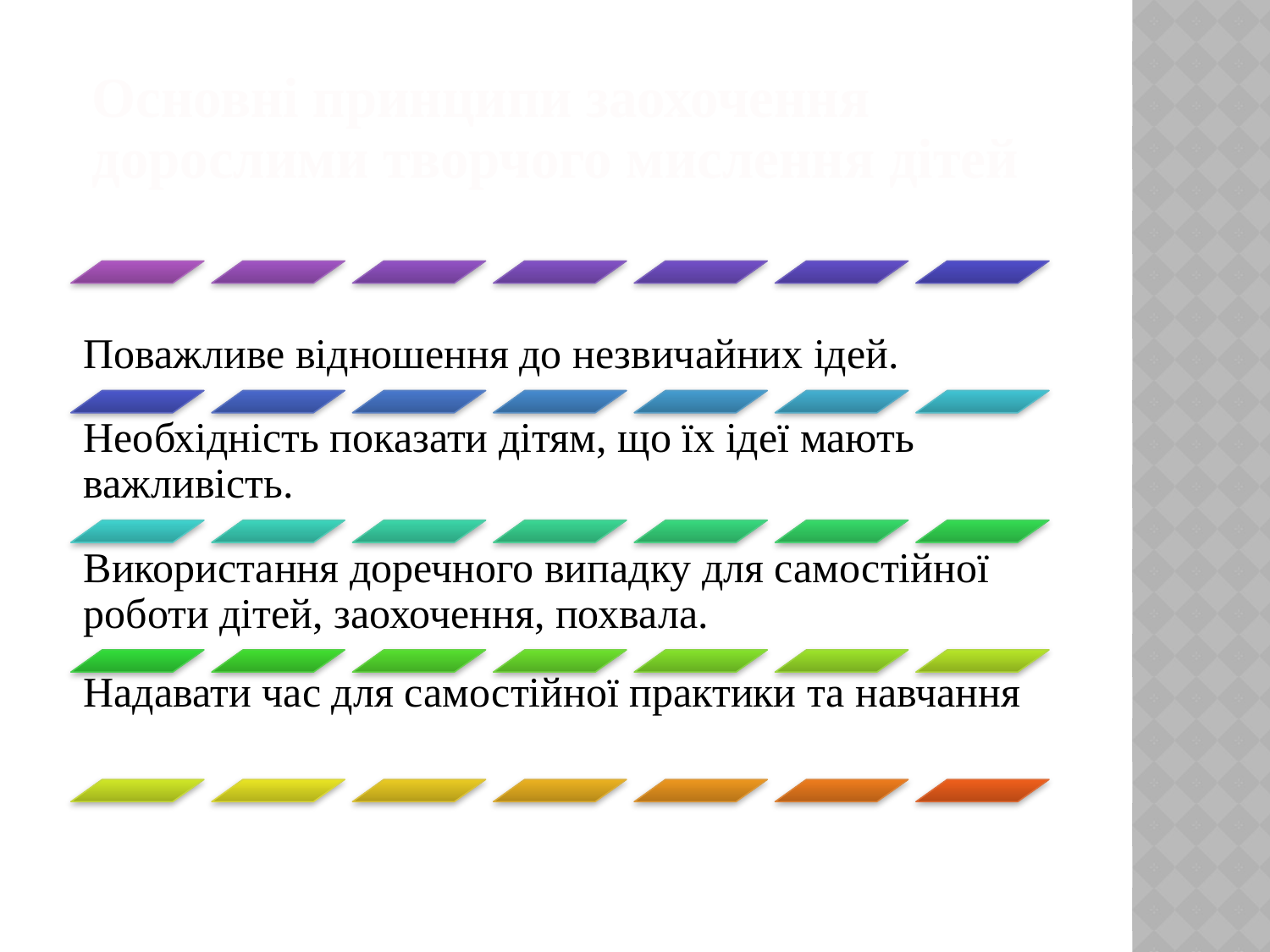

Основні принципи заохочення дорослими творчого мислення дітей
Поважливе відношення до незвичайних ідей.
Необхідність показати дітям, що їх ідеї мають важливість.
Використання доречного випадку для самостійної роботи дітей, заохочення, похвала.
Надавати час для самостійної практики та навчання